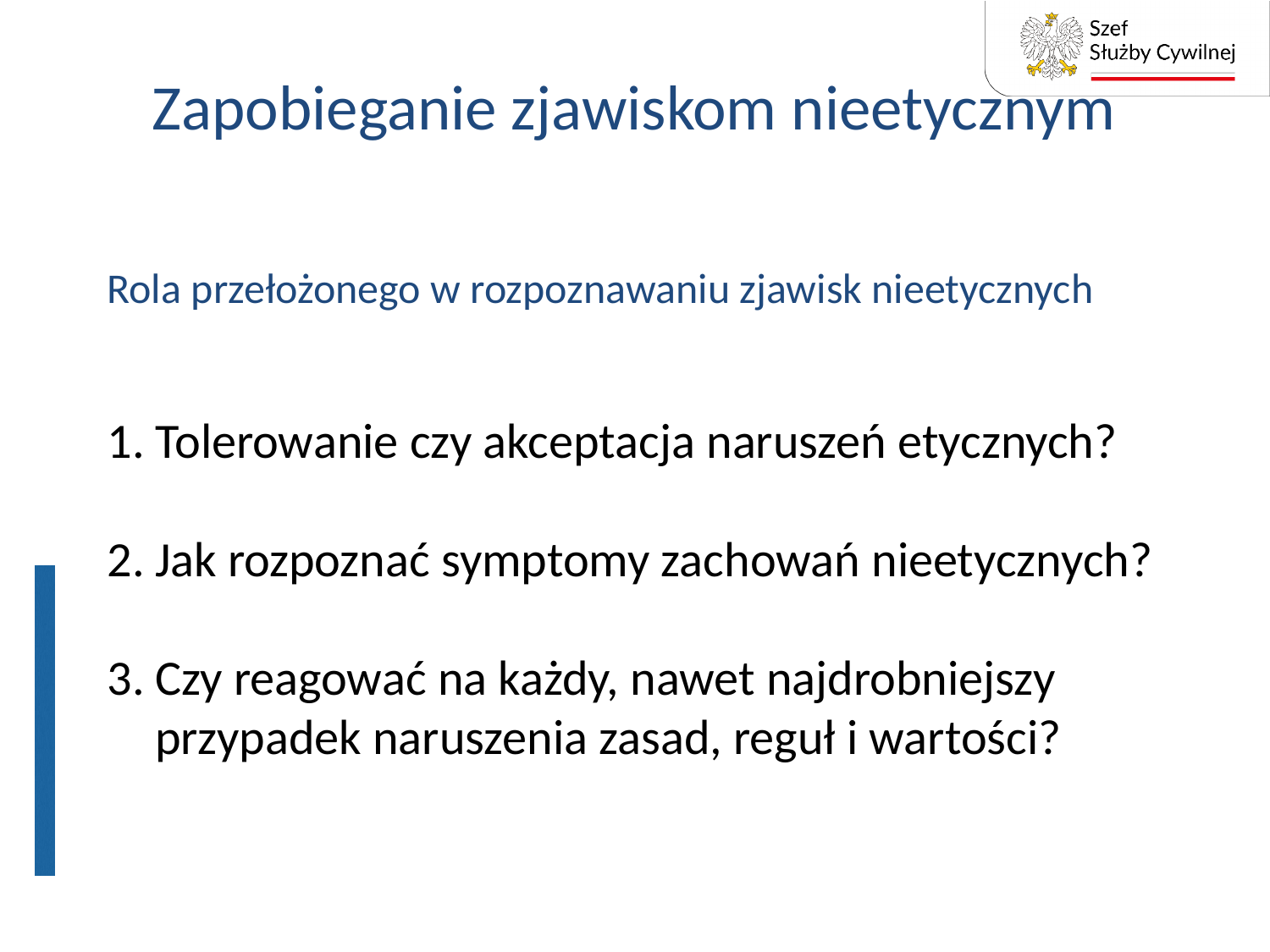

# Zapobieganie zjawiskom nieetycznym
Rola przełożonego w rozpoznawaniu zjawisk nieetycznych

Tolerowanie czy akceptacja naruszeń etycznych?

Jak rozpoznać symptomy zachowań nieetycznych?

Czy reagować na każdy, nawet najdrobniejszy przypadek naruszenia zasad, reguł i wartości?